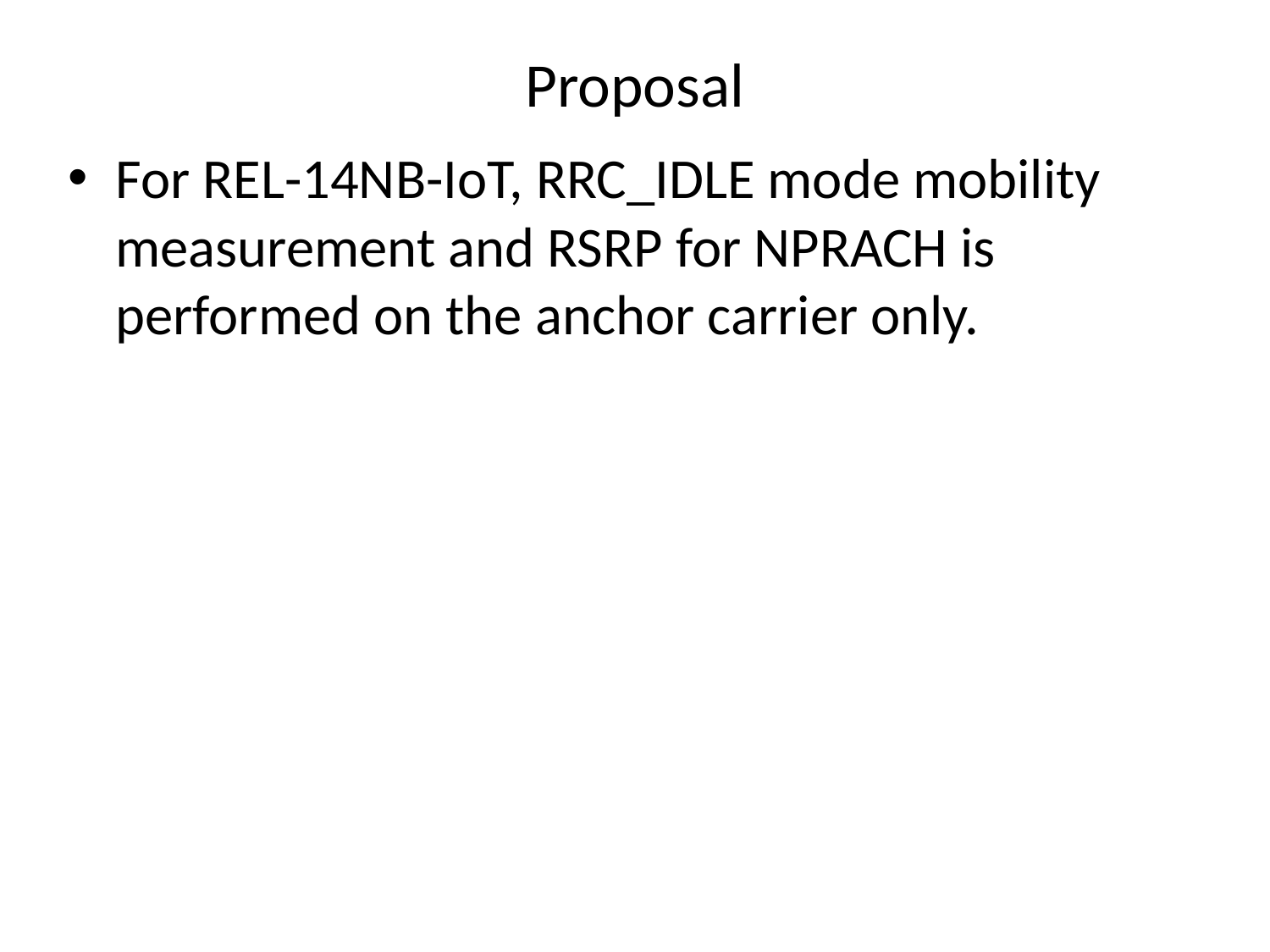

# Proposal
For REL-14NB-IoT, RRC_IDLE mode mobility measurement and RSRP for NPRACH is performed on the anchor carrier only.